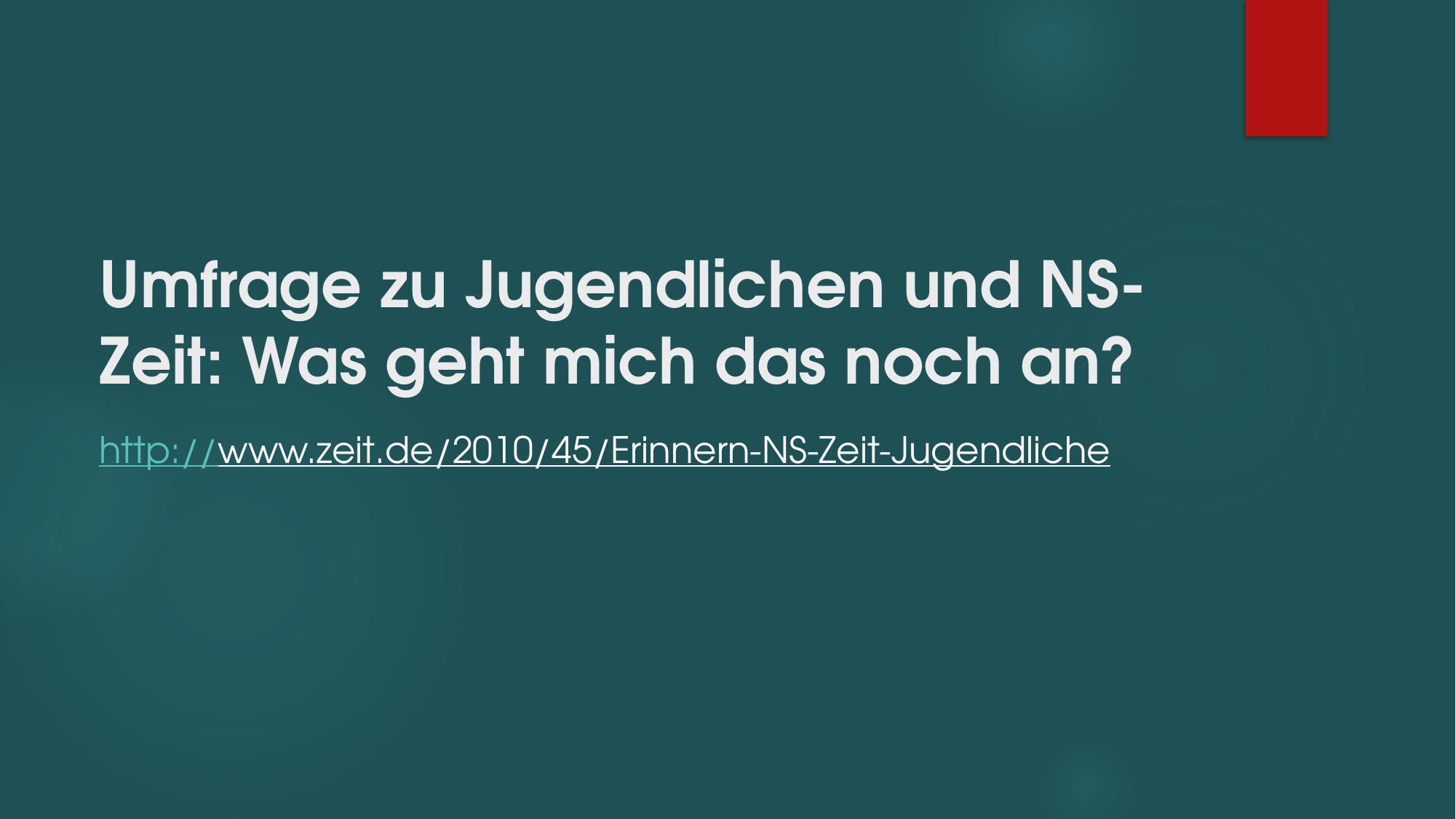

# Umfrage zu Jugendlichen und NS-Zeit: Was geht mich das noch an?
http://www.zeit.de/2010/45/Erinnern-NS-Zeit-Jugendliche